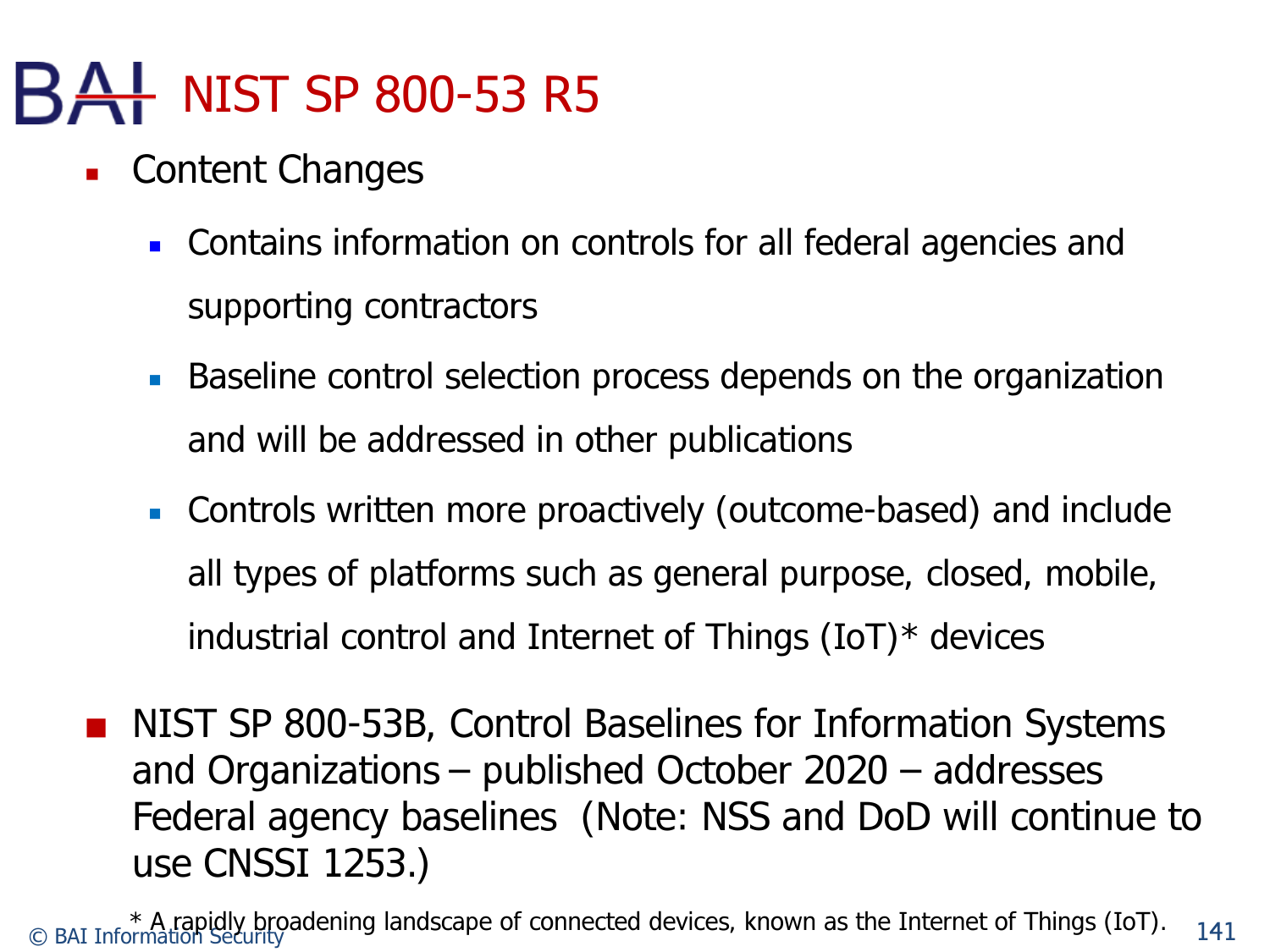

# NIST SP 800-53 R5
Content Changes
Contains information on controls for all federal agencies and supporting contractors
Baseline control selection process depends on the organization and will be addressed in other publications
Controls written more proactively (outcome-based) and include all types of platforms such as general purpose, closed, mobile, industrial control and Internet of Things (IoT)* devices

NIST SP 800-53B, Control Baselines for Information Systems and Organizations – published October 2020 – addresses Federal agency baselines  (Note: NSS and DoD will continue to use CNSSI 1253.)

* A rapidly broadening landscape of connected devices, known as the Internet of Things (IoT).